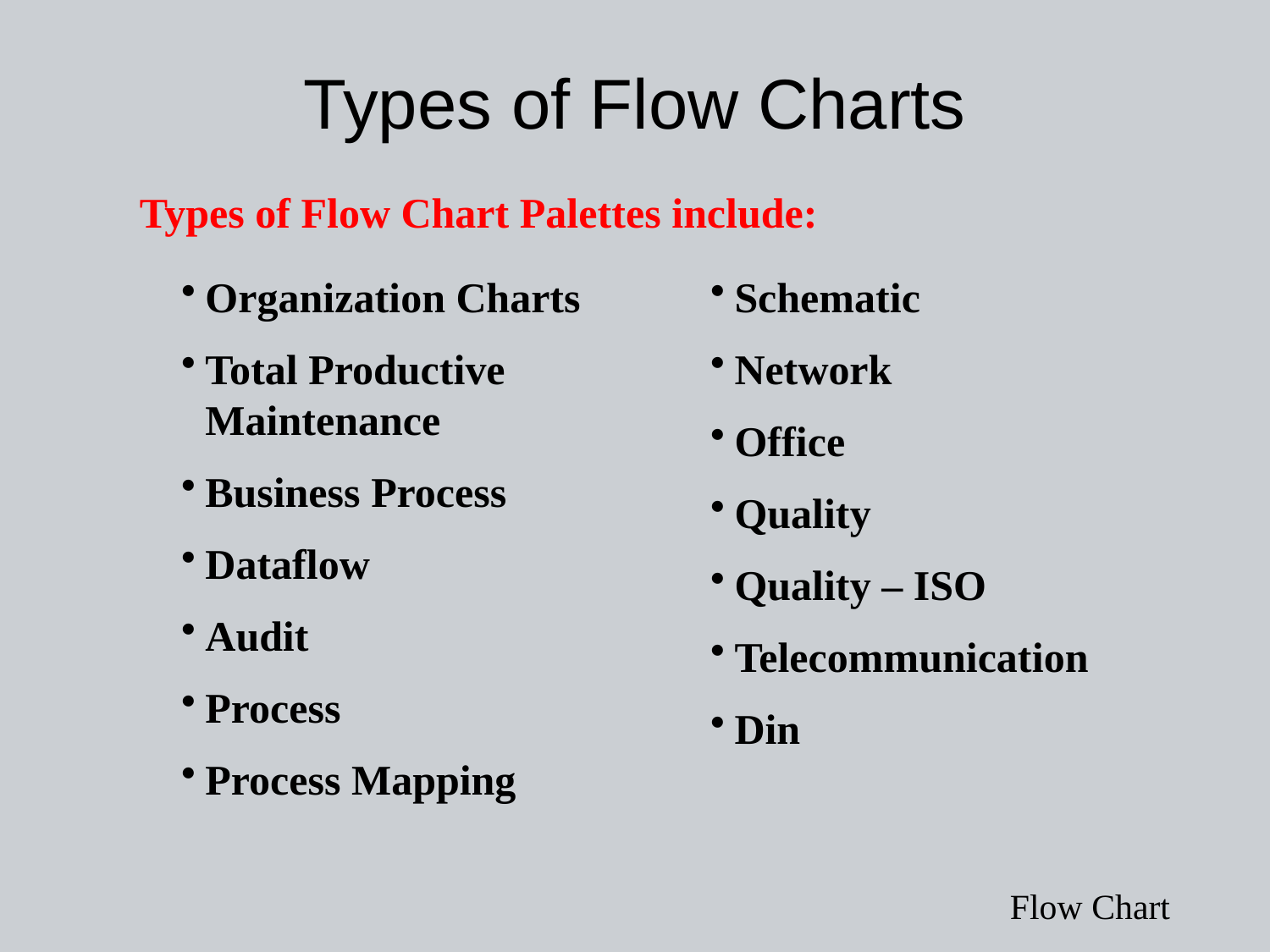

# Types of Flow Charts
Types of Flow Chart Palettes include:
Organization Charts
Total Productive Maintenance
Business Process
Dataflow
Audit
Process
Process Mapping
Schematic
Network
Office
Quality
Quality – ISO
Telecommunication
Din
Flow Chart